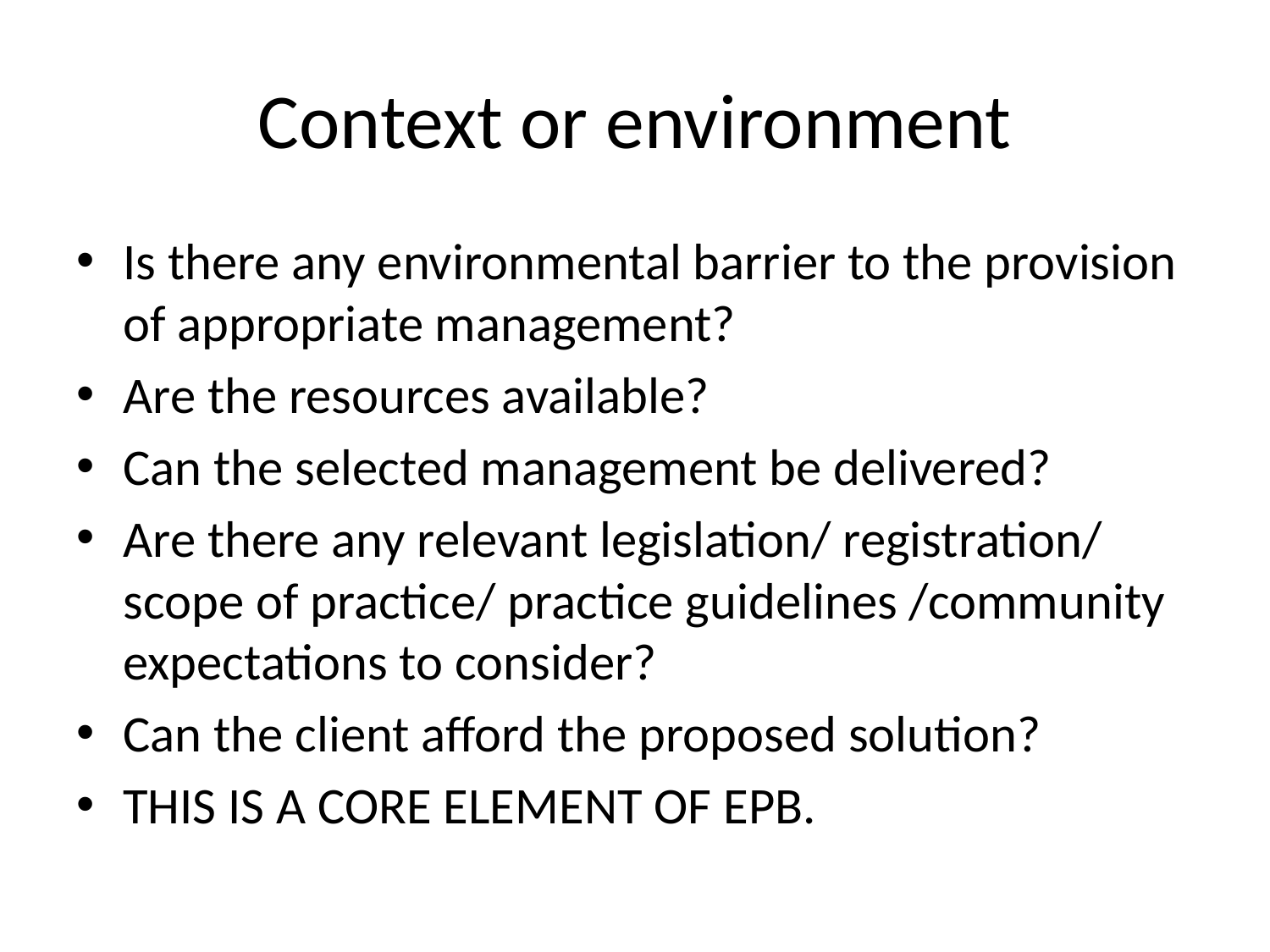

# Context or environment
Is there any environmental barrier to the provision of appropriate management?
Are the resources available?
Can the selected management be delivered?
Are there any relevant legislation/ registration/ scope of practice/ practice guidelines /community expectations to consider?
Can the client afford the proposed solution?
THIS IS A CORE ELEMENT OF EPB.